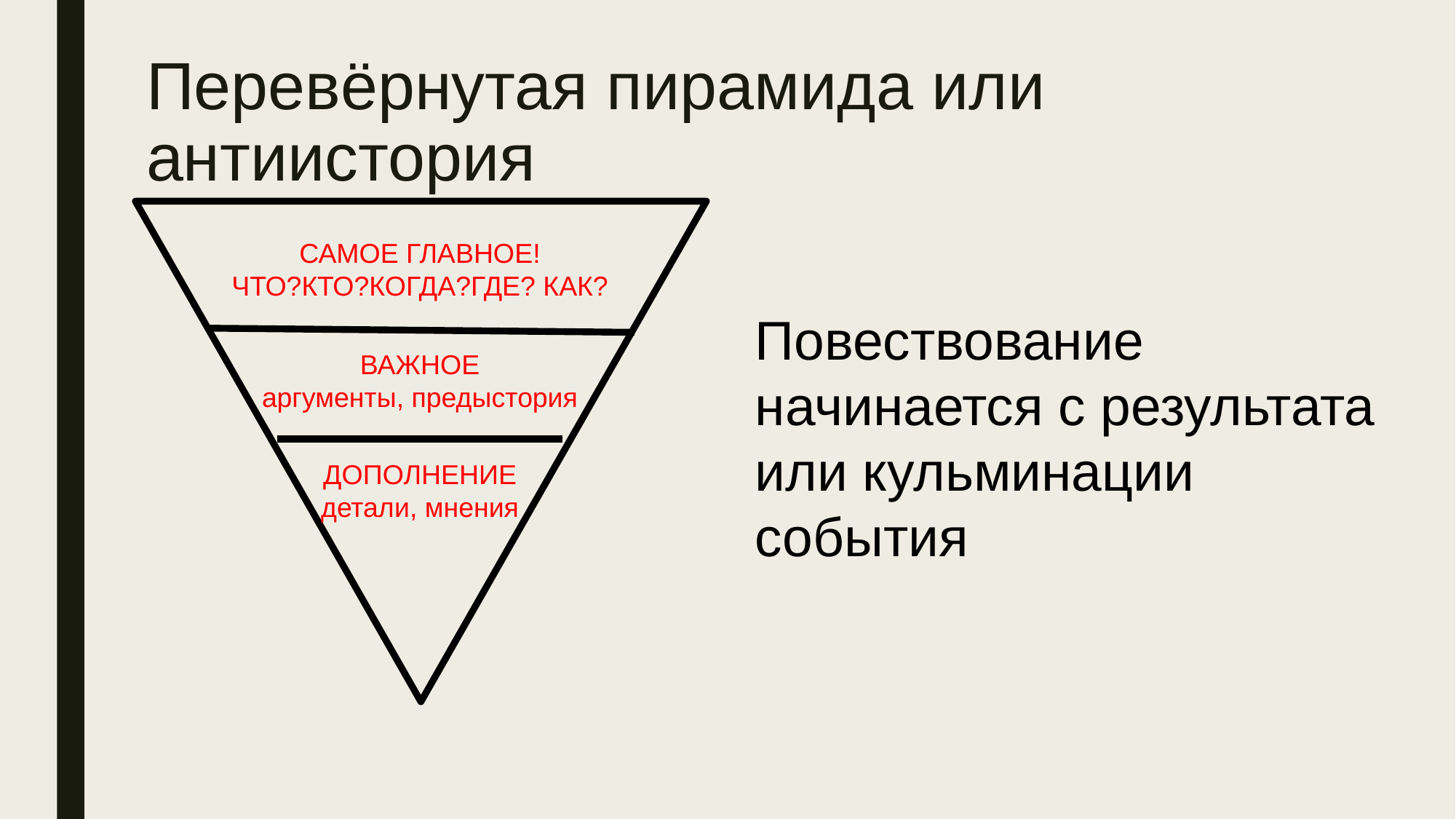

# Перевёрнутая пирамида или антиистория

САМОЕ ГЛАВНОЕ!
ЧТО?КТО?КОГДА?ГДЕ? КАК?
Повествование начинается с результата или кульминации события
ВАЖНОЕ
аргументы, предыстория
ДОПОЛНЕНИЕ
детали, мнения